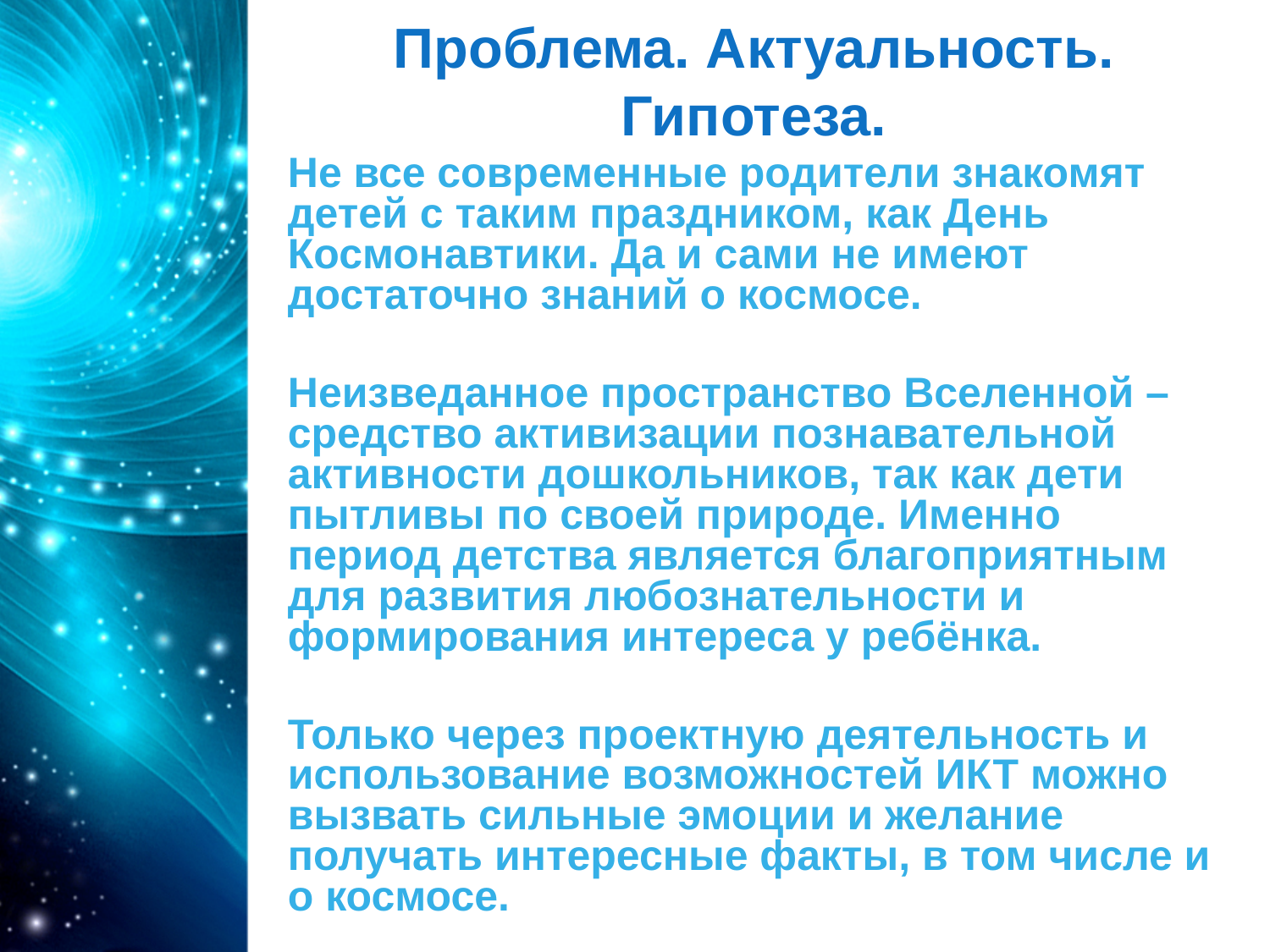

# Проблема. Актуальность. Гипотеза.
Не все современные родители знакомят детей с таким праздником, как День Космонавтики. Да и сами не имеют достаточно знаний о космосе.

Неизведанное пространство Вселенной – средство активизации познавательной активности дошкольников, так как дети пытливы по своей природе. Именно период детства является благоприятным для развития любознательности и формирования интереса у ребёнка.

Только через проектную деятельность и использование возможностей ИКТ можно вызвать сильные эмоции и желание получать интересные факты, в том числе и о космосе.